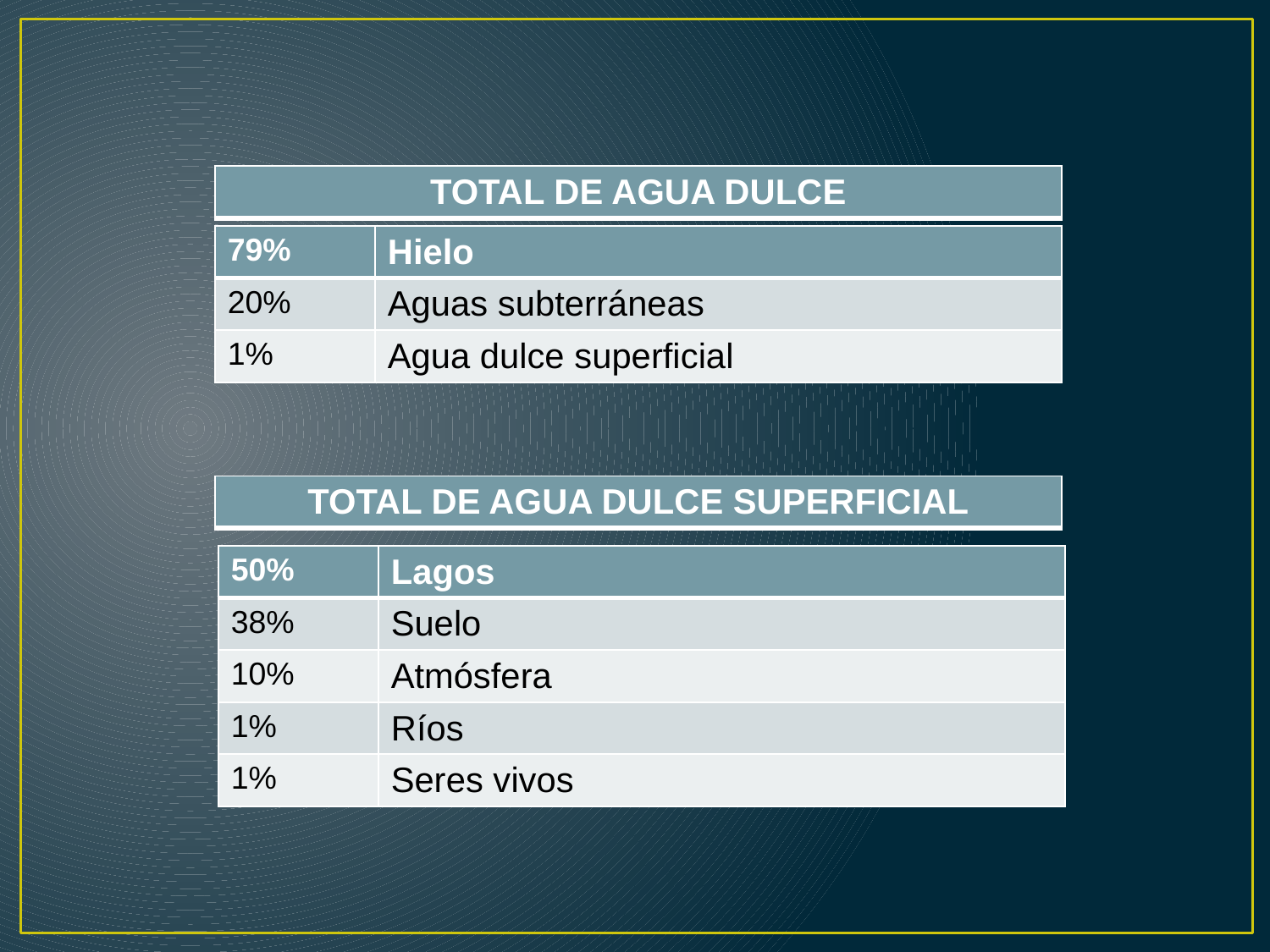

| TOTAL DE AGUA DULCE |
| --- |
| 79% | Hielo |
| --- | --- |
| 20% | Aguas subterráneas |
| 1% | Agua dulce superficial |
| TOTAL DE AGUA DULCE SUPERFICIAL |
| --- |
| 50% | Lagos |
| --- | --- |
| 38% | Suelo |
| 10% | Atmósfera |
| 1% | Ríos |
| 1% | Seres vivos |